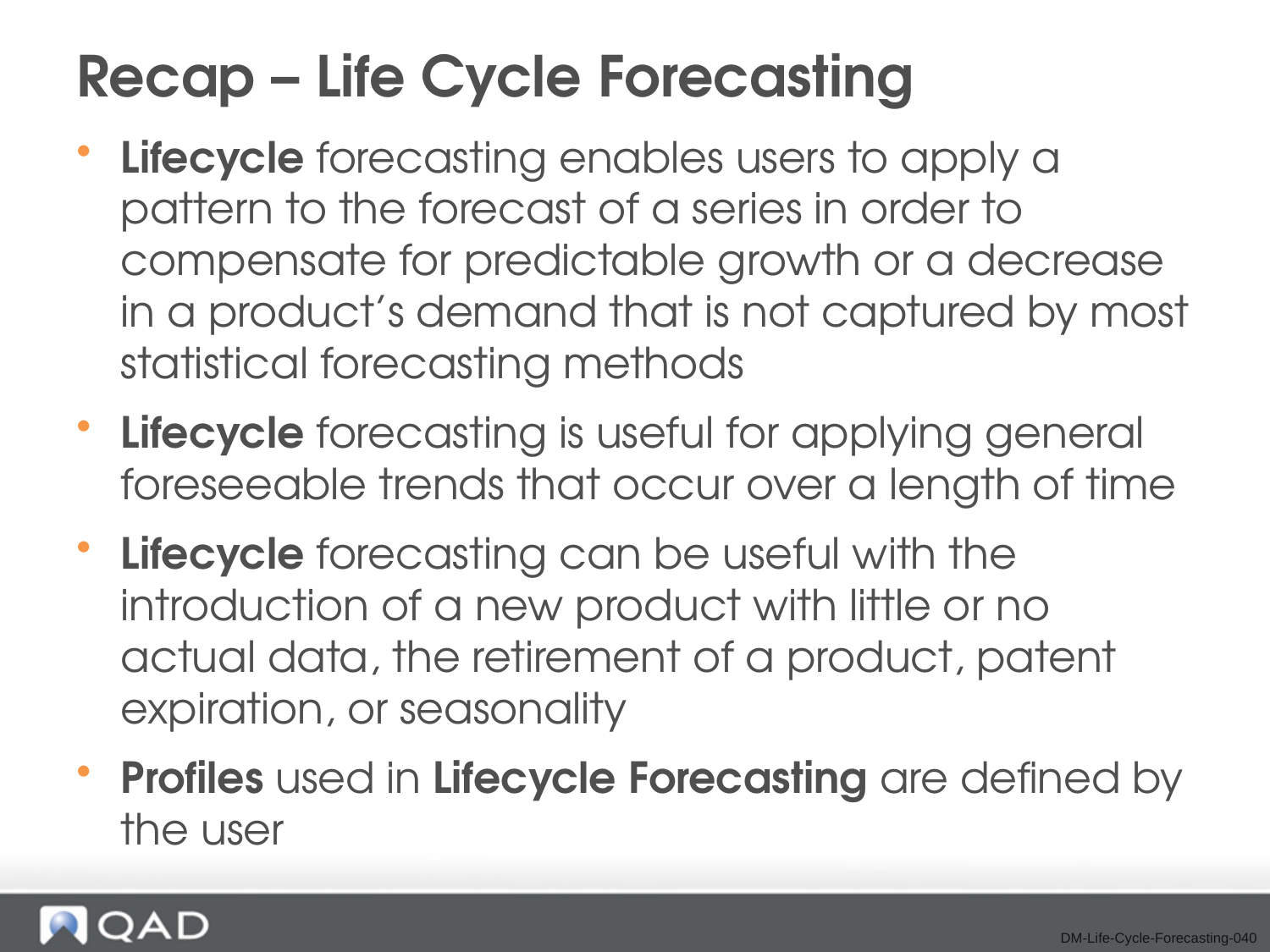

# Recap – Life Cycle Forecasting
Lifecycle forecasting enables users to apply a pattern to the forecast of a series in order to compensate for predictable growth or a decrease in a product’s demand that is not captured by most statistical forecasting methods
Lifecycle forecasting is useful for applying general foreseeable trends that occur over a length of time
Lifecycle forecasting can be useful with the introduction of a new product with little or no actual data, the retirement of a product, patent expiration, or seasonality
Profiles used in Lifecycle Forecasting are defined by the user
DM-Life-Cycle-Forecasting-040